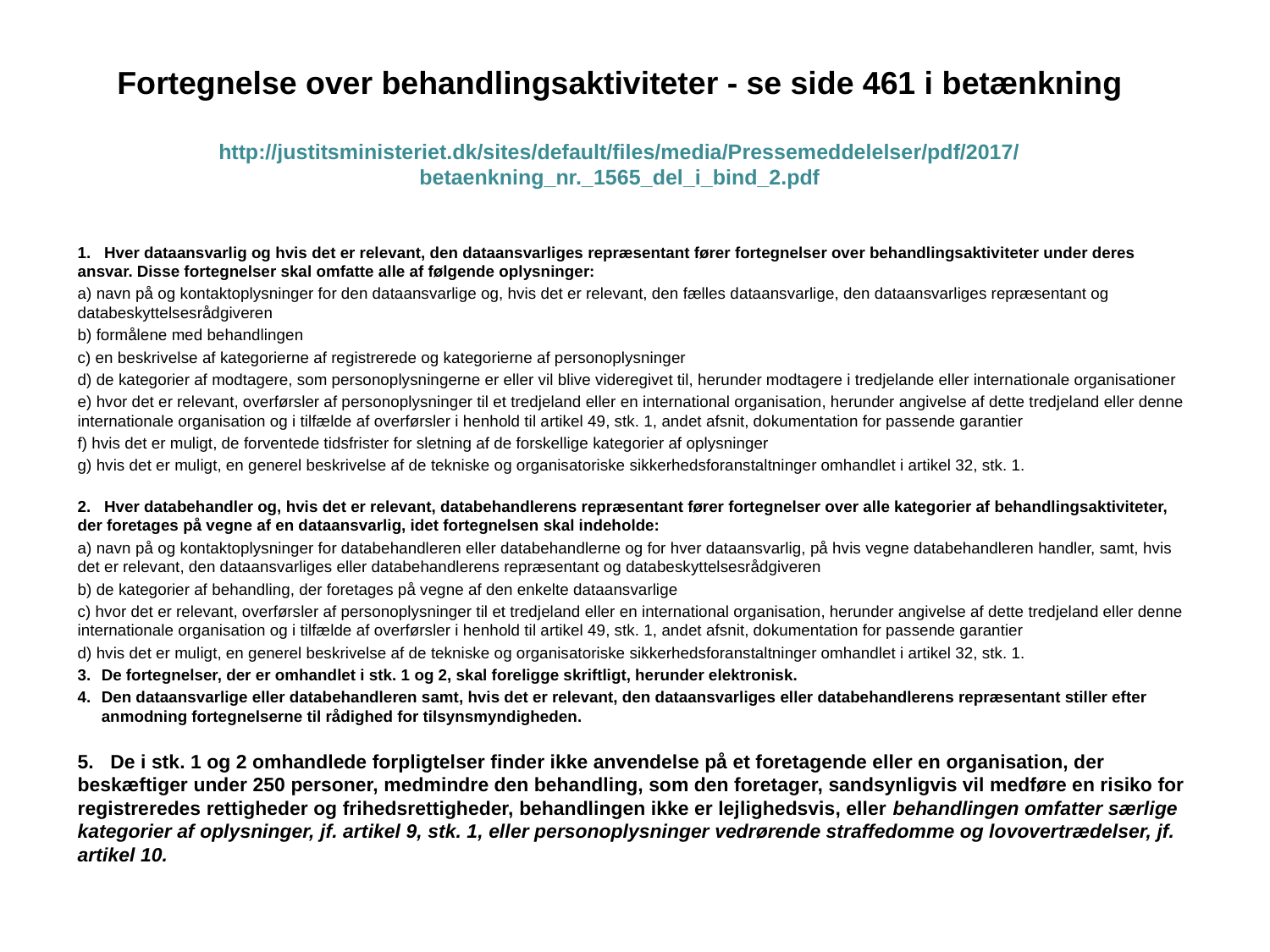

Fortegnelse over behandlingsaktiviteter - se side 461 i betænkning
http://justitsministeriet.dk/sites/default/files/media/Pressemeddelelser/pdf/2017/betaenkning_nr._1565_del_i_bind_2.pdf
1.   Hver dataansvarlig og hvis det er relevant, den dataansvarliges repræsentant fører fortegnelser over behandlingsaktiviteter under deres ansvar. Disse fortegnelser skal omfatte alle af følgende oplysninger:
a) navn på og kontaktoplysninger for den dataansvarlige og, hvis det er relevant, den fælles dataansvarlige, den dataansvarliges repræsentant og databeskyttelsesrådgiveren
b) formålene med behandlingen
c) en beskrivelse af kategorierne af registrerede og kategorierne af personoplysninger
d) de kategorier af modtagere, som personoplysningerne er eller vil blive videregivet til, herunder modtagere i tredjelande eller internationale organisationer
e) hvor det er relevant, overførsler af personoplysninger til et tredjeland eller en international organisation, herunder angivelse af dette tredjeland eller denne internationale organisation og i tilfælde af overførsler i henhold til artikel 49, stk. 1, andet afsnit, dokumentation for passende garantier
f) hvis det er muligt, de forventede tidsfrister for sletning af de forskellige kategorier af oplysninger
g) hvis det er muligt, en generel beskrivelse af de tekniske og organisatoriske sikkerhedsforanstaltninger omhandlet i artikel 32, stk. 1.
2.   Hver databehandler og, hvis det er relevant, databehandlerens repræsentant fører fortegnelser over alle kategorier af behandlingsaktiviteter, der foretages på vegne af en dataansvarlig, idet fortegnelsen skal indeholde:
a) navn på og kontaktoplysninger for databehandleren eller databehandlerne og for hver dataansvarlig, på hvis vegne databehandleren handler, samt, hvis det er relevant, den dataansvarliges eller databehandlerens repræsentant og databeskyttelsesrådgiveren
b) de kategorier af behandling, der foretages på vegne af den enkelte dataansvarlige
c) hvor det er relevant, overførsler af personoplysninger til et tredjeland eller en international organisation, herunder angivelse af dette tredjeland eller denne internationale organisation og i tilfælde af overførsler i henhold til artikel 49, stk. 1, andet afsnit, dokumentation for passende garantier
d) hvis det er muligt, en generel beskrivelse af de tekniske og organisatoriske sikkerhedsforanstaltninger omhandlet i artikel 32, stk. 1.
De fortegnelser, der er omhandlet i stk. 1 og 2, skal foreligge skriftligt, herunder elektronisk.
Den dataansvarlige eller databehandleren samt, hvis det er relevant, den dataansvarliges eller databehandlerens repræsentant stiller efter anmodning fortegnelserne til rådighed for tilsynsmyndigheden.

5.   De i stk. 1 og 2 omhandlede forpligtelser finder ikke anvendelse på et foretagende eller en organisation, der beskæftiger under 250 personer, medmindre den behandling, som den foretager, sandsynligvis vil medføre en risiko for registreredes rettigheder og frihedsrettigheder, behandlingen ikke er lejlighedsvis, eller behandlingen omfatter særlige kategorier af oplysninger, jf. artikel 9, stk. 1, eller personoplysninger vedrørende straffedomme og lovovertrædelser, jf. artikel 10.